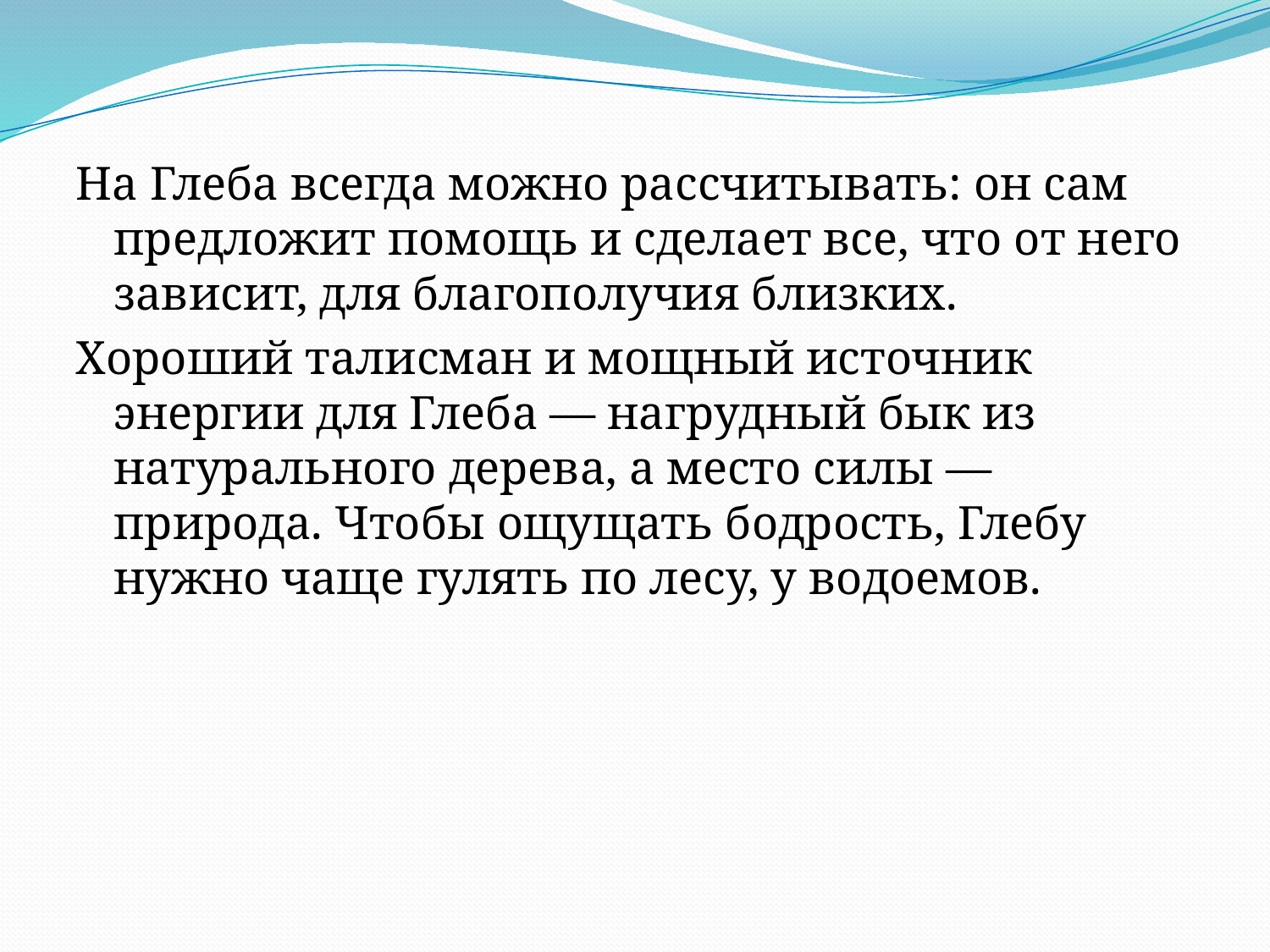

На Глеба всегда можно рассчитывать: он сам предложит помощь и сделает все, что от него зависит, для благополучия близких.
Хороший талисман и мощный источник энергии для Глеба — нагрудный бык из натурального дерева, а место силы — природа. Чтобы ощущать бодрость, Глебу нужно чаще гулять по лесу, у водоемов.